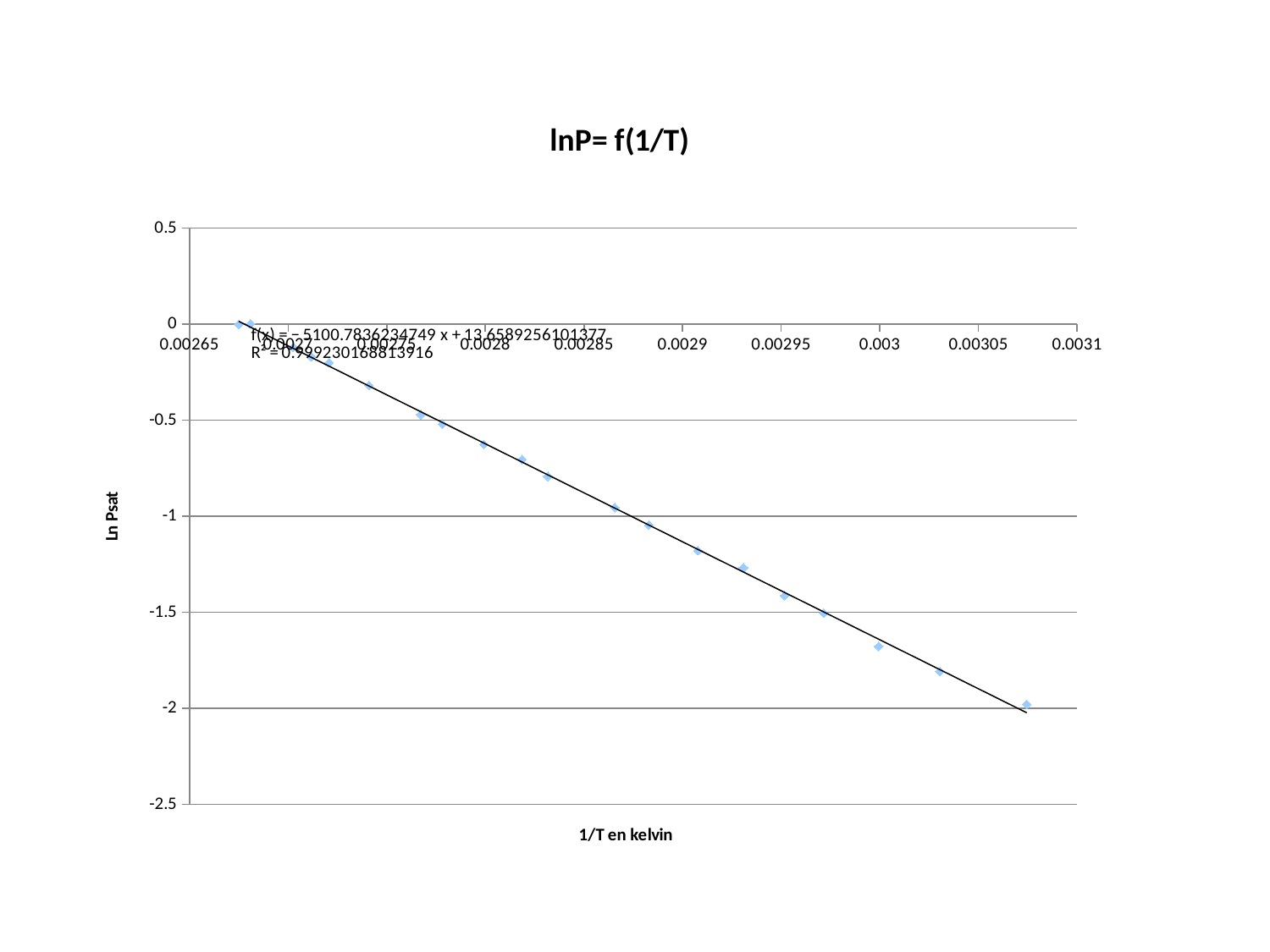

### Chart: lnP= f(1/T)

| Category | lnP |
|---|---|